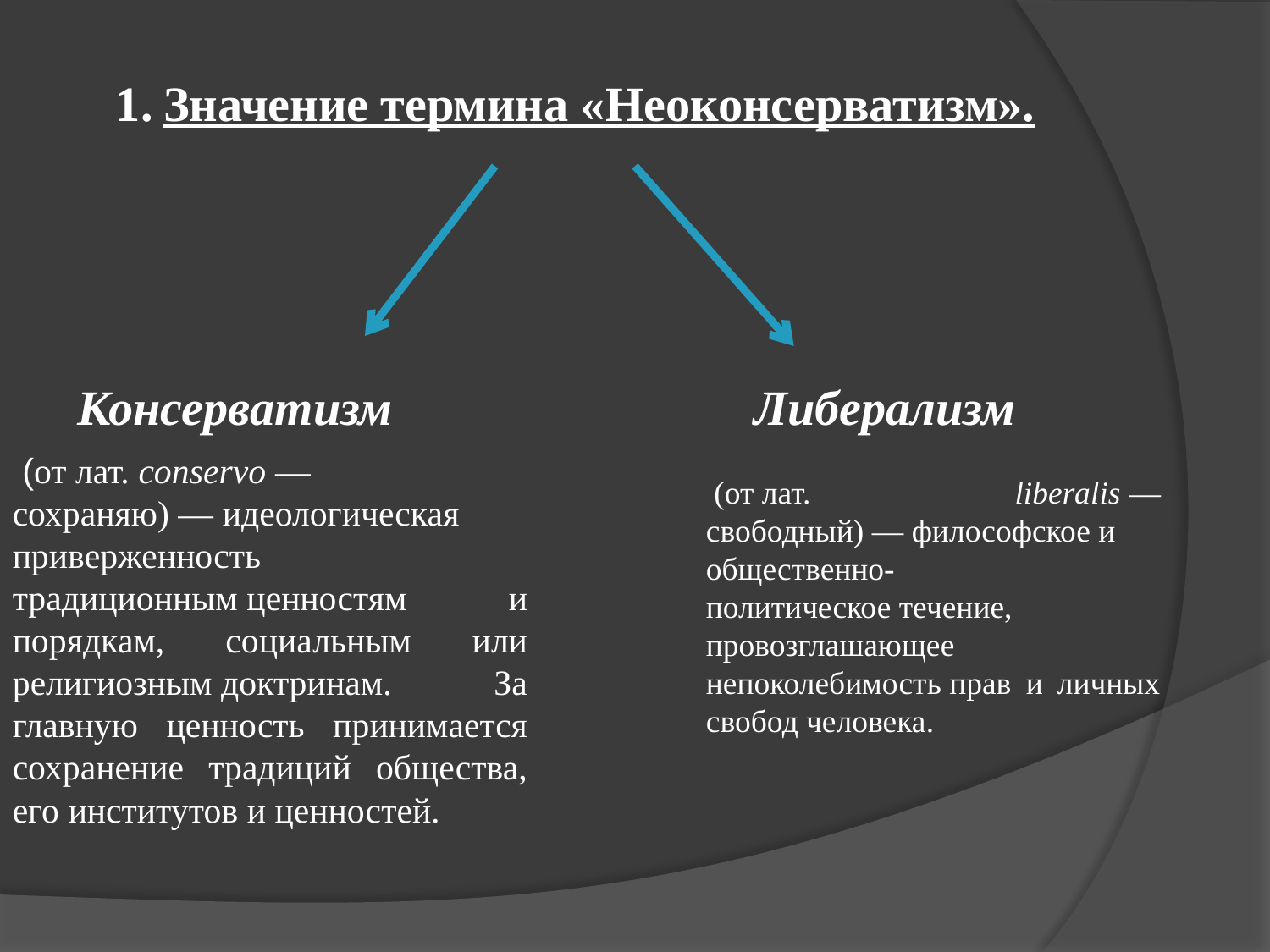

Значение термина «Неоконсерватизм».
Консерватизм
Либерализм
 (от лат. conservo — сохраняю) — идеологическая приверженность традиционным ценностям и порядкам, социальным или религиозным доктринам. За главную ценность принимается сохранение традиций общества, его институтов и ценностей.
 (от лат. liberalis — свободный) — философское и общественно-политическое течение, провозглашающее непоколебимость прав и личных свобод человека.